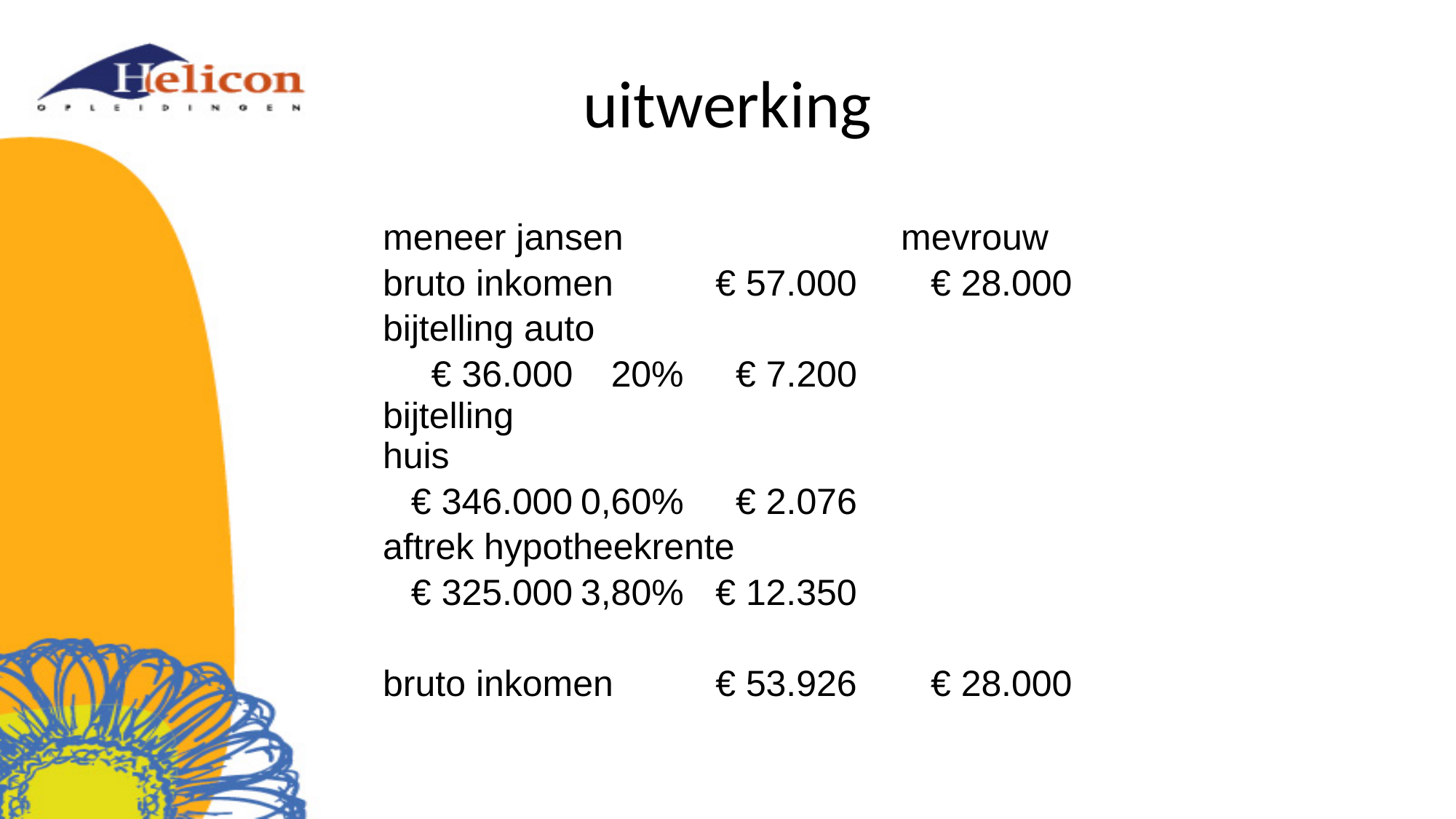

# uitwerking
| meneer jansen |  |  |  | mevrouw |
| --- | --- | --- | --- | --- |
| bruto inkomen |  | € 57.000 |  | € 28.000 |
| bijtelling auto |  |  |  |  |
| € 36.000 | 20% | € 7.200 |  |  |
| bijtelling huis |  |  |  |  |
| € 346.000 | 0,60% | € 2.076 |  |  |
| aftrek hypotheekrente |  |  |  |  |
| € 325.000 | 3,80% | € 12.350 |  |  |
|  |  |  |  |  |
| bruto inkomen |  | € 53.926 |  | € 28.000 |